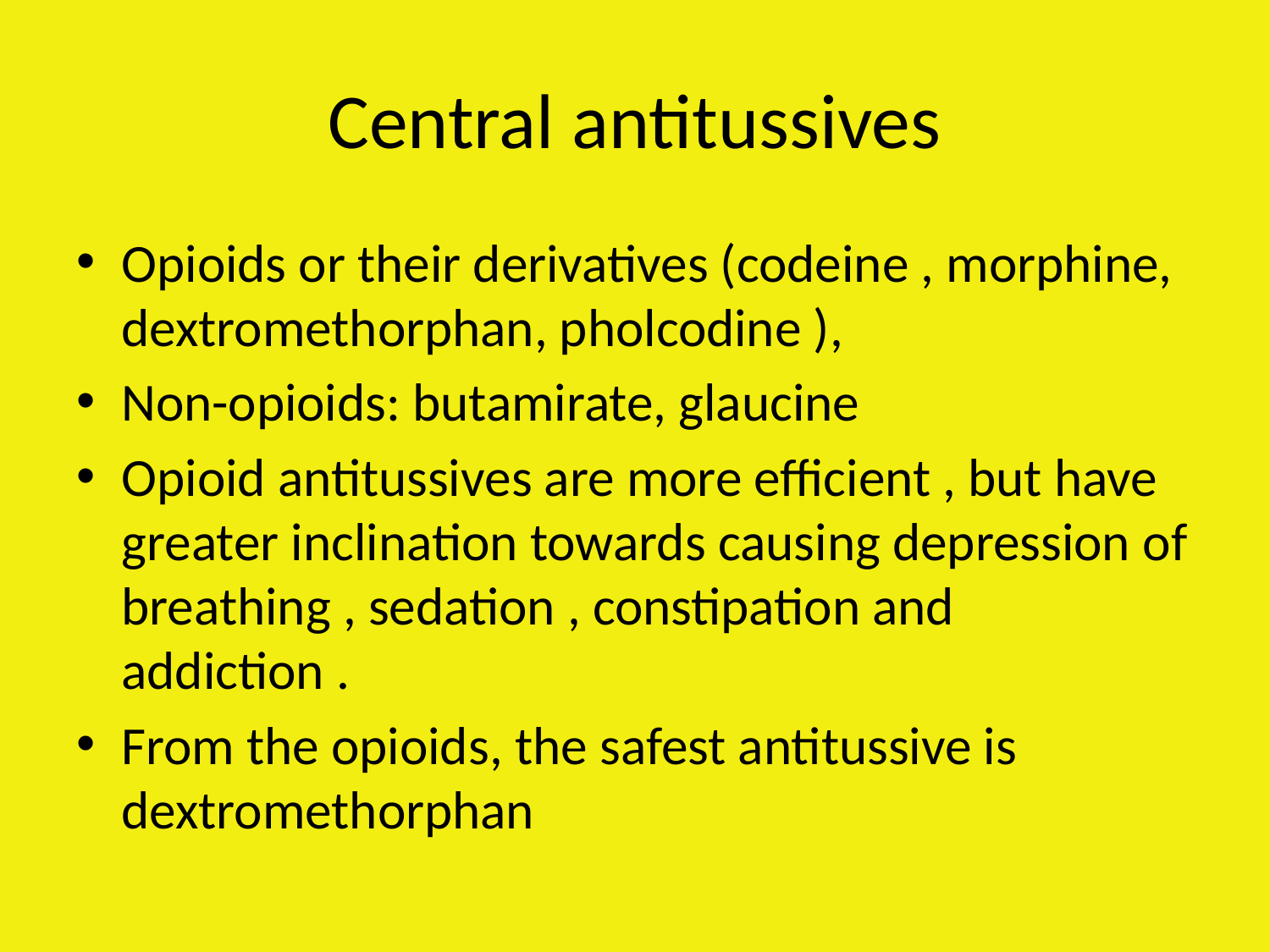

# Central antitussives
Opioids or their derivatives (codeine , morphine, dextromethorphan, pholcodine ),
Non-opioids: butamirate, glaucine
Opioid antitussives are more efficient , but have greater inclination towards causing depression of breathing , sedation , constipation and addiction .
From the opioids, the safest antitussive is dextromethorphan